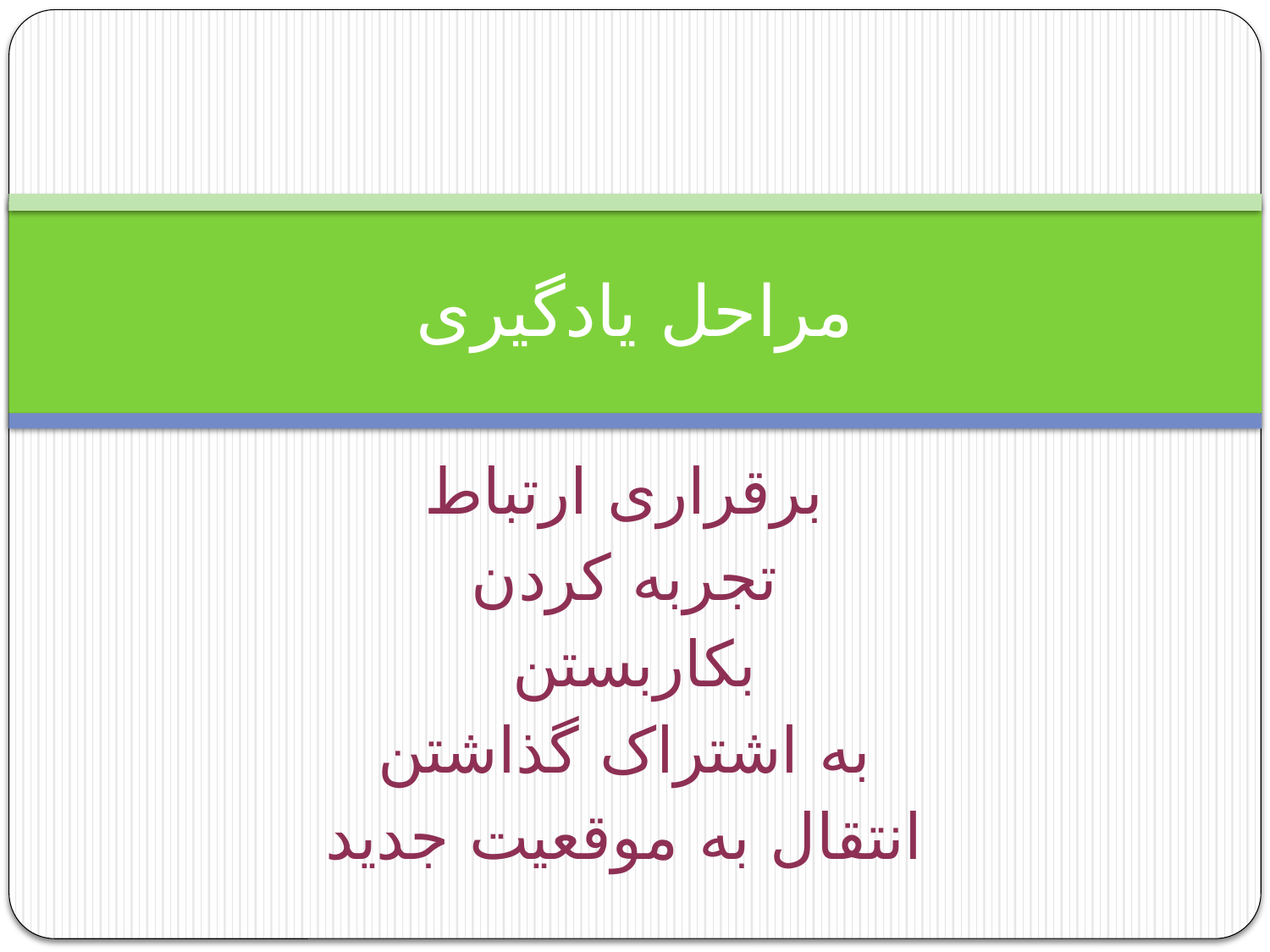

# مراحل یادگیری
برقراری ارتباط
تجربه کردن
بکاربستن
به اشتراک گذاشتن
انتقال به موقعیت جدید